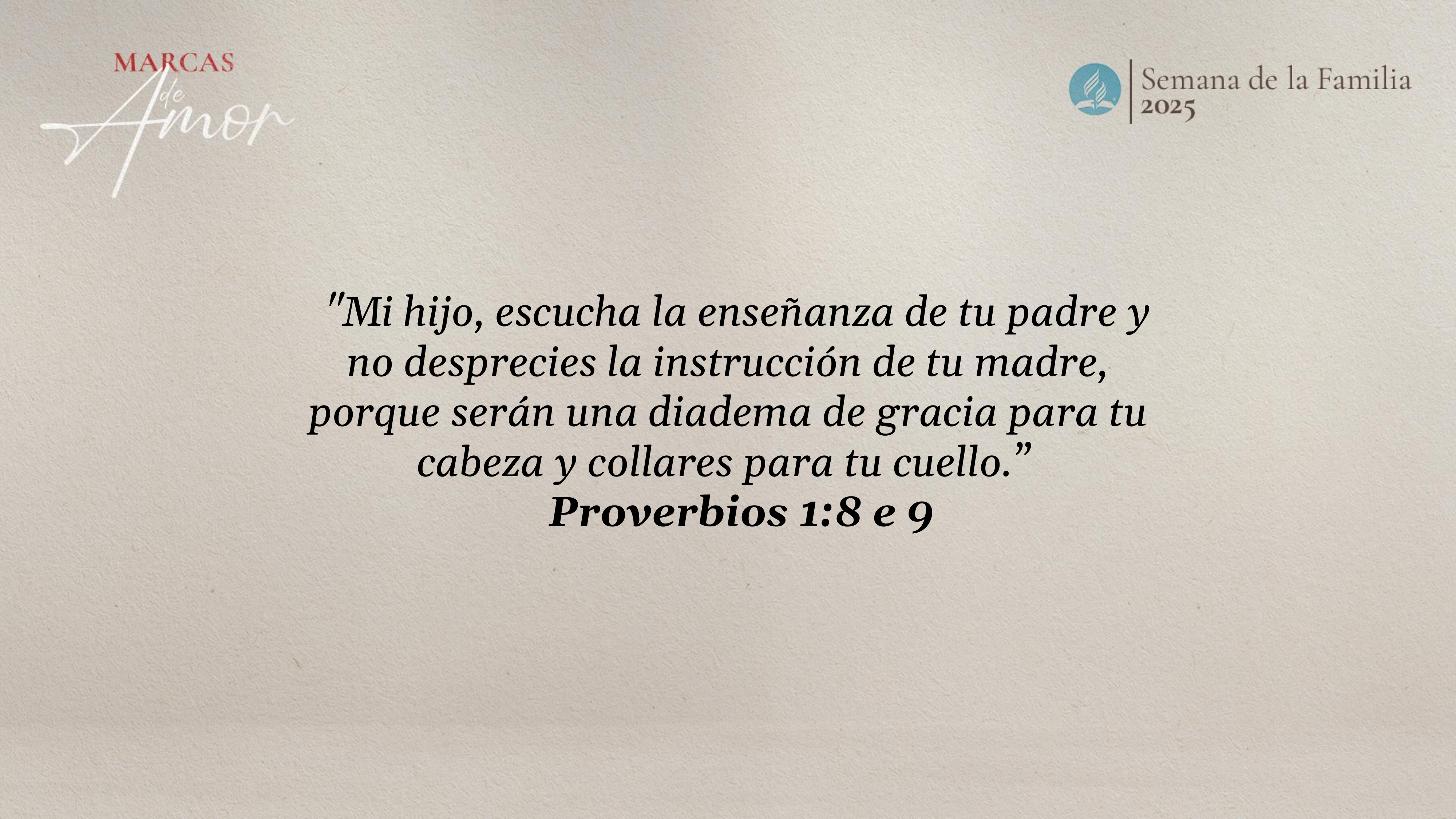

"Mi hijo, escucha la enseñanza de tu padre y no desprecies la instrucción de tu madre, porque serán una diadema de gracia para tu cabeza y collares para tu cuello.”
Proverbios 1:8 e 9